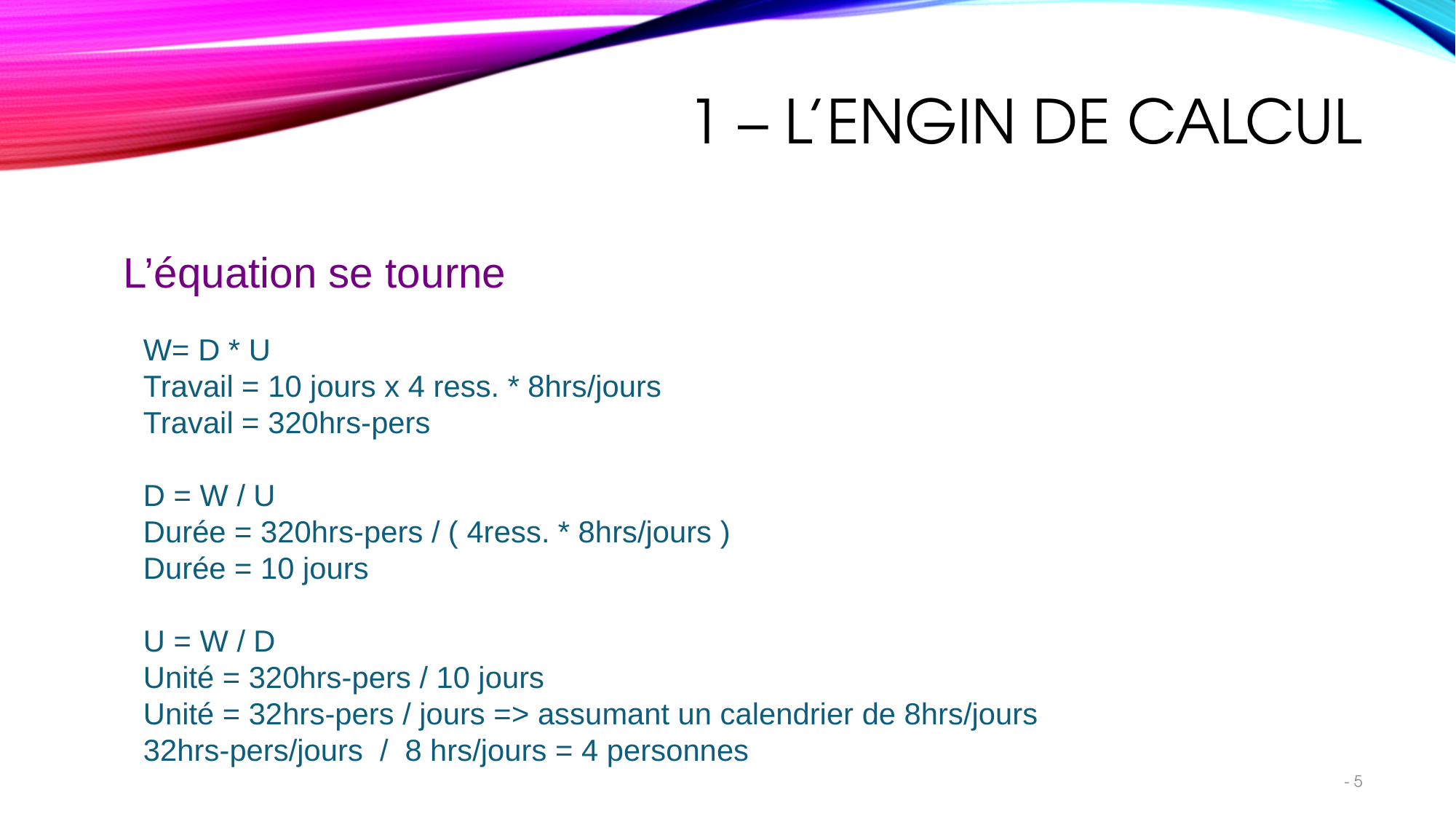

# 1 – L’engin de calcul
L’équation se tourne
W= D * U
Travail = 10 jours x 4 ress. * 8hrs/jours
Travail = 320hrs-pers

D = W / U
Durée = 320hrs-pers / ( 4ress. * 8hrs/jours )
Durée = 10 jours

U = W / D
Unité = 320hrs-pers / 10 jours
Unité = 32hrs-pers / jours => assumant un calendrier de 8hrs/jours
32hrs-pers/jours  /  8 hrs/jours = 4 personnes
5